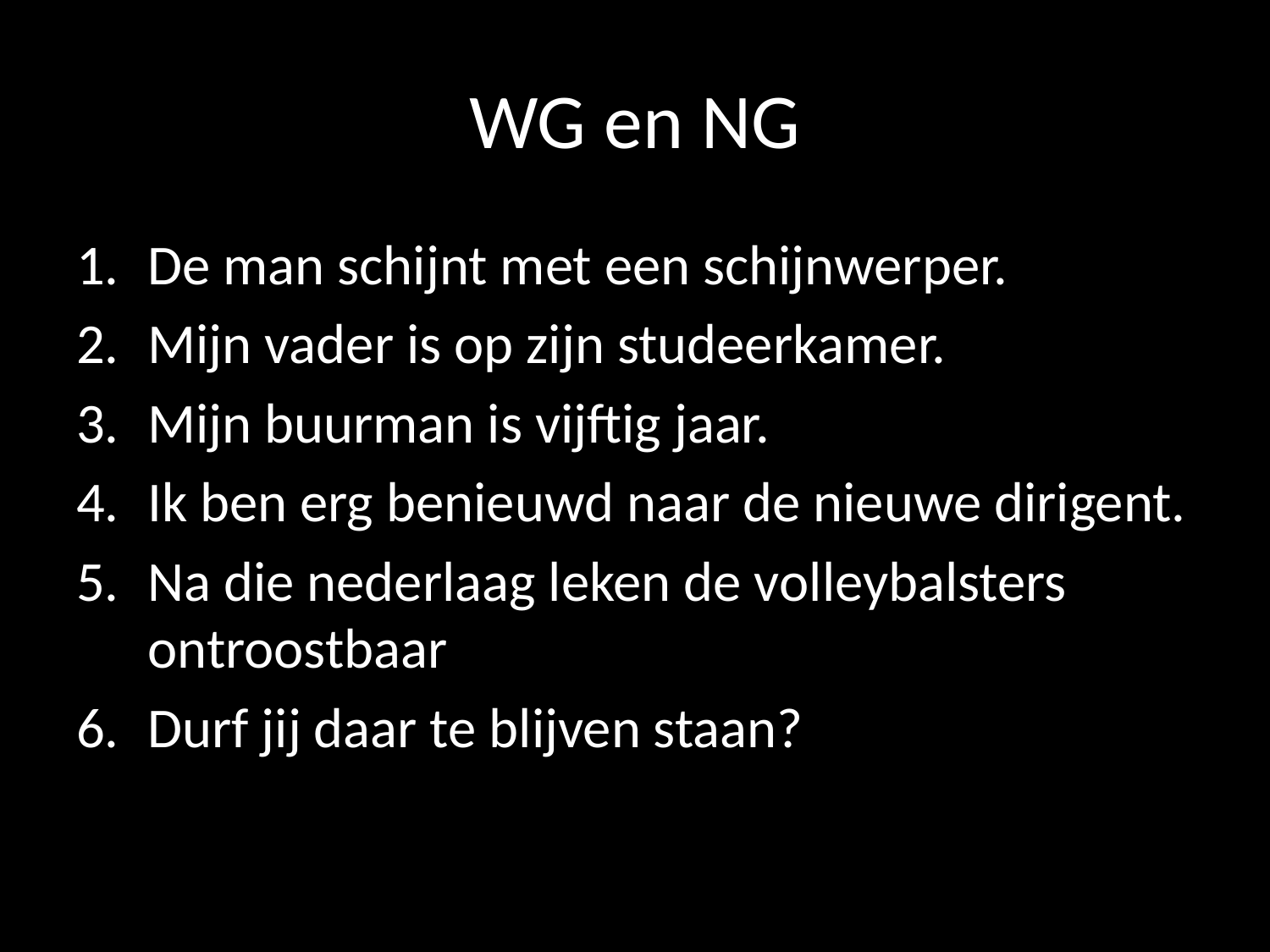

# WG en NG
De man schijnt met een schijnwerper.
Mijn vader is op zijn studeerkamer.
Mijn buurman is vijftig jaar.
Ik ben erg benieuwd naar de nieuwe dirigent.
Na die nederlaag leken de volleybalsters ontroostbaar
Durf jij daar te blijven staan?